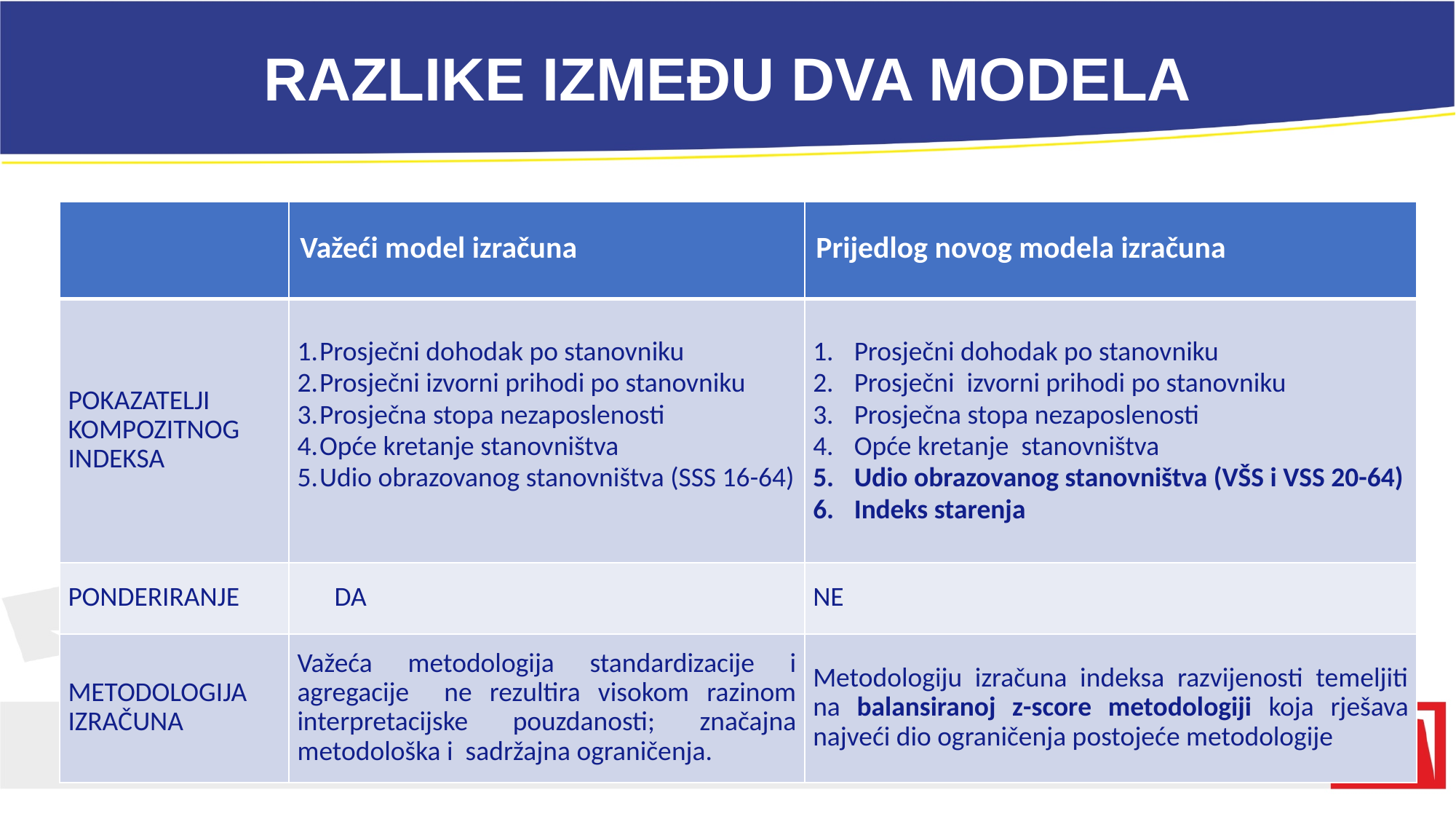

# RAZLIKE IZMEĐU DVA MODELA
|  | Važeći model izračuna | Prijedlog novog modela izračuna |
| --- | --- | --- |
| POKAZATELJI KOMPOZITNOG INDEKSA | Prosječni dohodak po stanovniku Prosječni izvorni prihodi po stanovniku Prosječna stopa nezaposlenosti Opće kretanje stanovništva Udio obrazovanog stanovništva (SSS 16-64) | Prosječni dohodak po stanovniku Prosječni izvorni prihodi po stanovniku Prosječna stopa nezaposlenosti Opće kretanje stanovništva Udio obrazovanog stanovništva (VŠS i VSS 20-64) Indeks starenja |
| PONDERIRANJE | DA | NE |
| METODOLOGIJA IZRAČUNA | Važeća metodologija standardizacije i agregacije ne rezultira visokom razinom interpretacijske pouzdanosti; značajna metodološka i sadržajna ograničenja. | Metodologiju izračuna indeksa razvijenosti temeljiti na balansiranoj z-score metodologiji koja rješava najveći dio ograničenja postojeće metodologije |